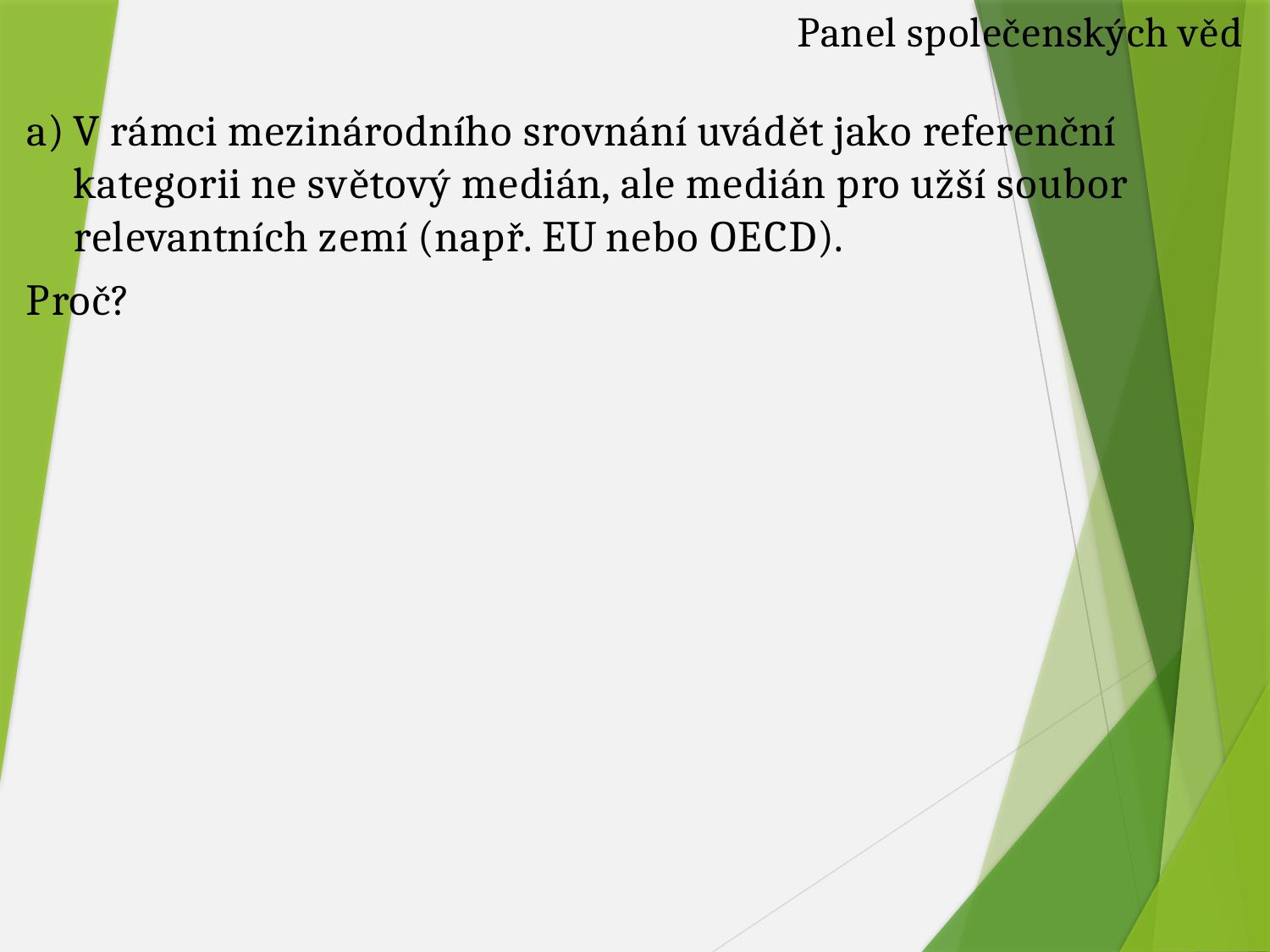

Panel společenských věd
V rámci mezinárodního srovnání uvádět jako referenční kategorii ne světový medián, ale medián pro užší soubor relevantních zemí (např. EU nebo OECD).
Proč?